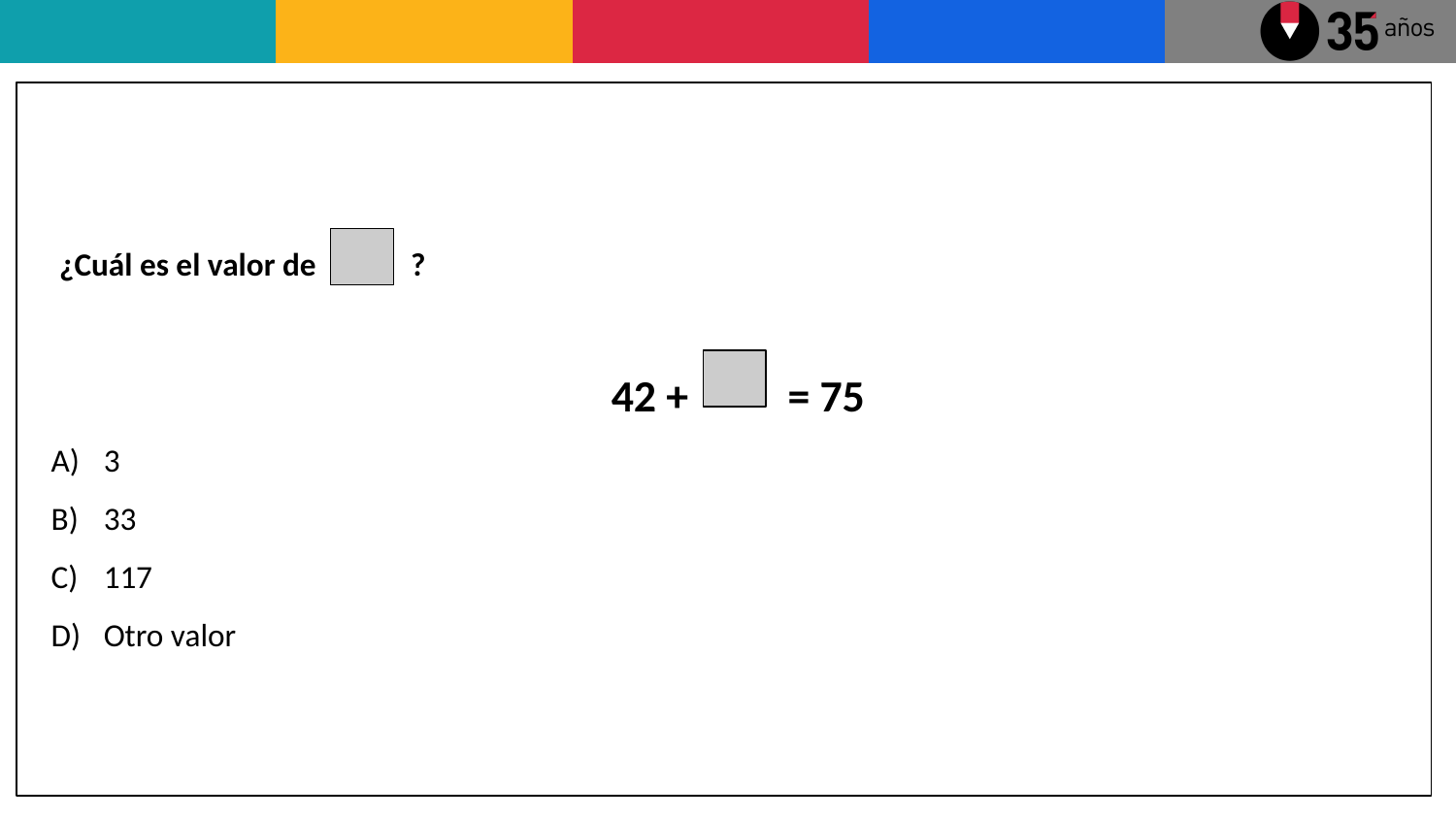

¿Cuál es el valor de             ?

42 +          = 75
3
33
117
Otro valor